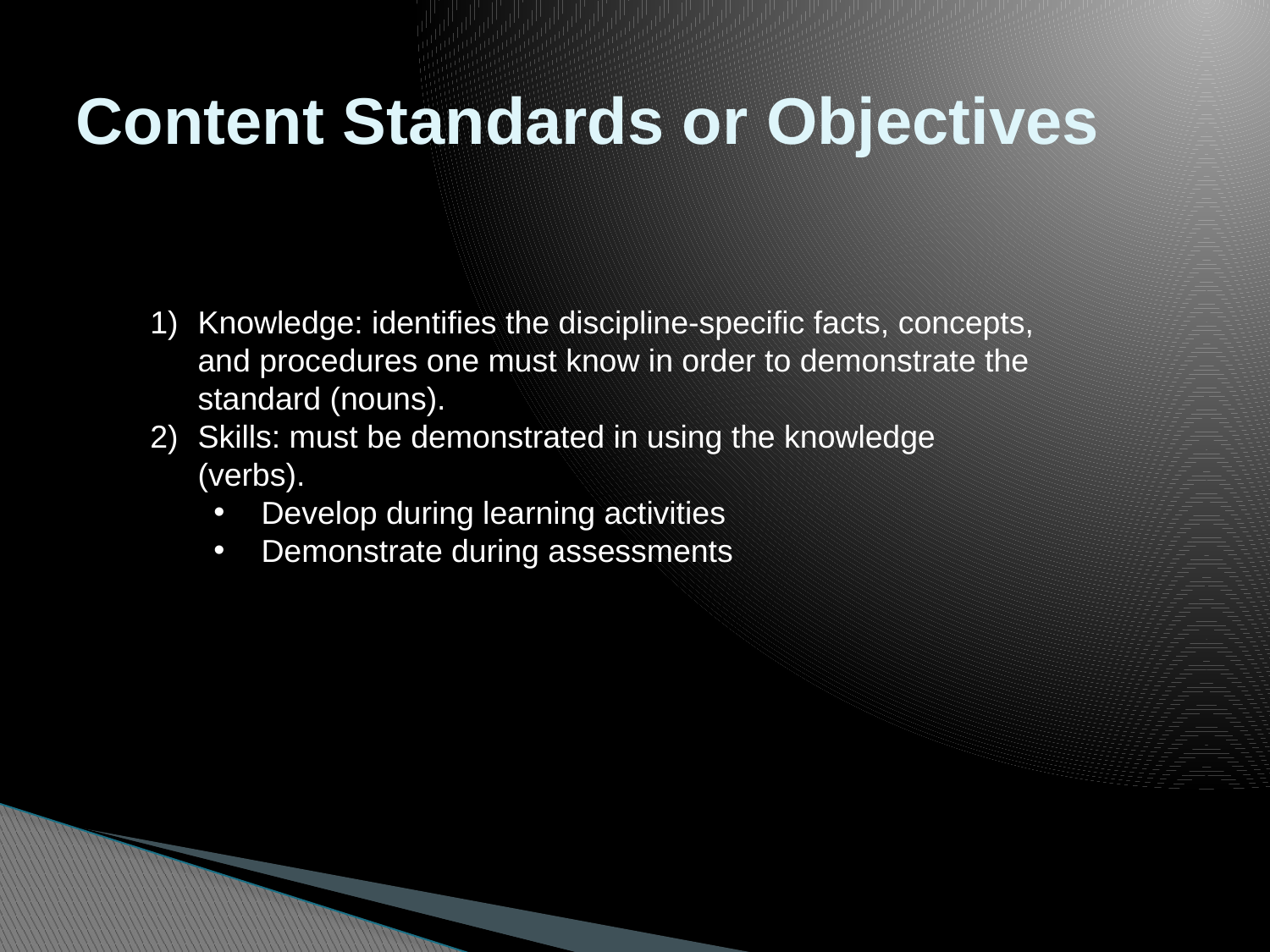

# Content Standards or Objectives
Knowledge: identifies the discipline-specific facts, concepts, and procedures one must know in order to demonstrate the standard (nouns).
Skills: must be demonstrated in using the knowledge (verbs).
Develop during learning activities
Demonstrate during assessments